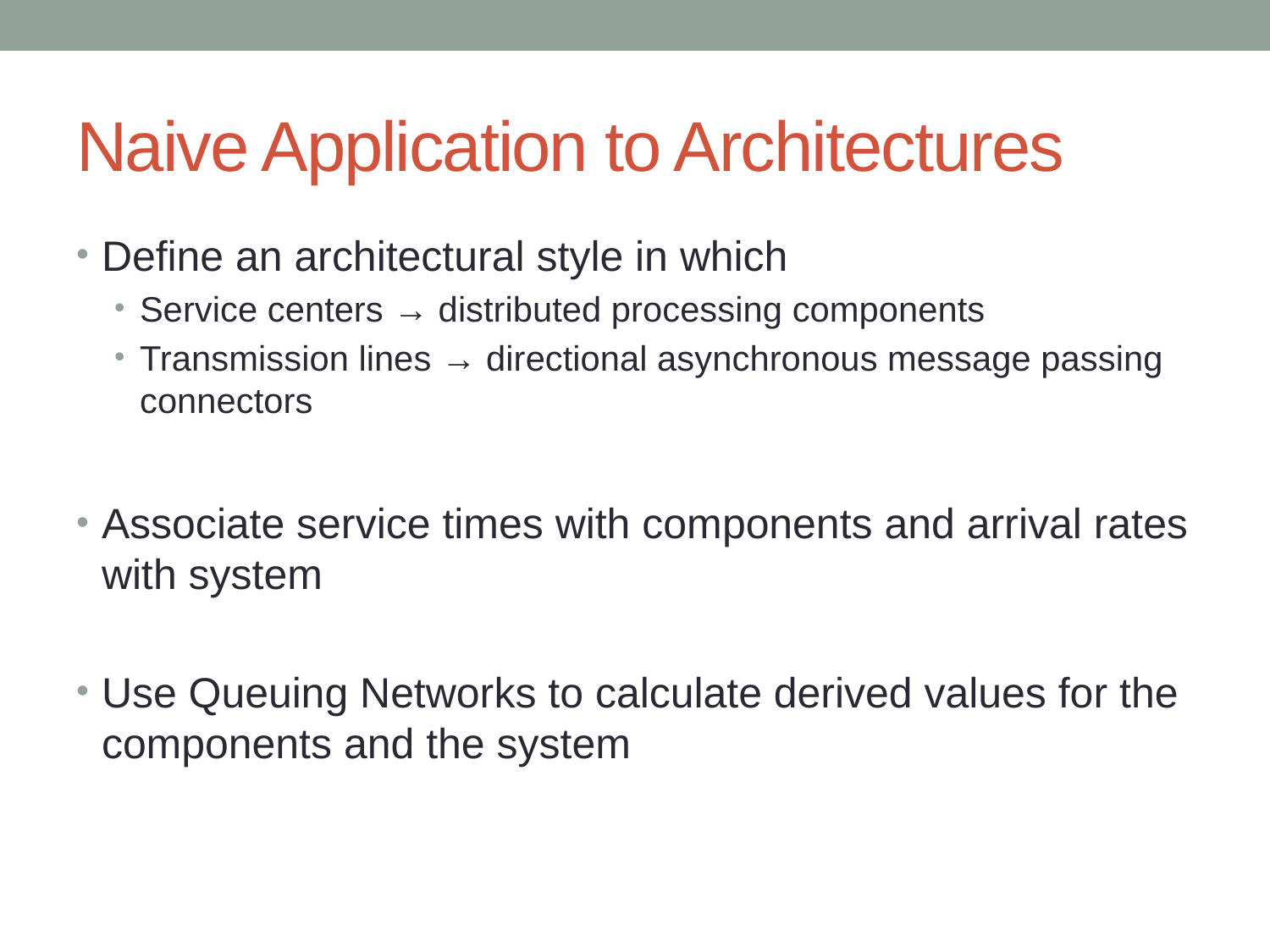

# Naive Application to Architectures
Define an architectural style in which
Service centers → distributed processing components
Transmission lines → directional asynchronous message passing connectors

Associate service times with components and arrival rates with system

Use Queuing Networks to calculate derived values for the components and the system